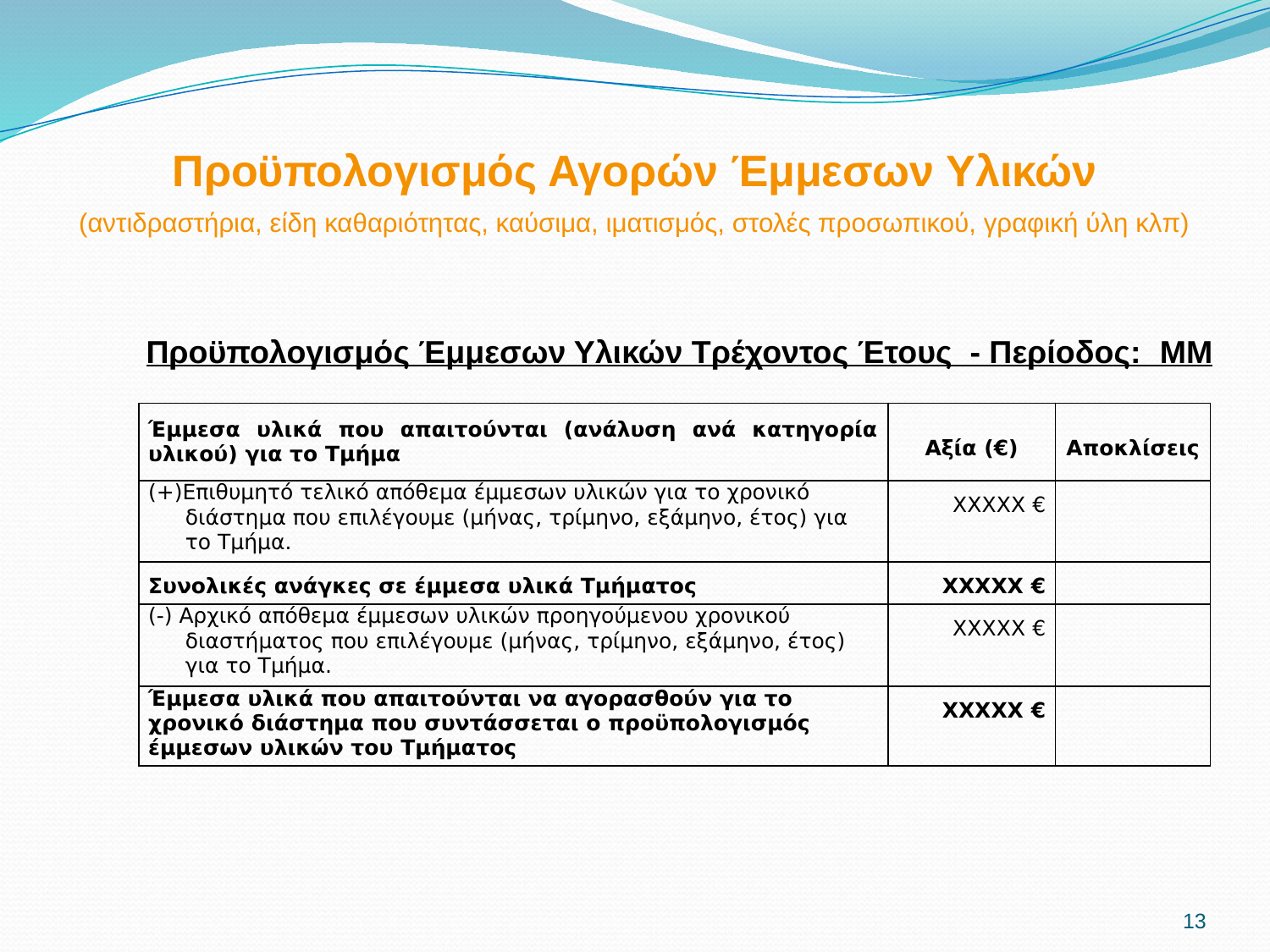

Προϋπολογισμός Αγορών Έμμεσων Υλικών

(αντιδραστήρια, είδη καθαριότητας, καύσιμα, ιματισμός, στολές προσωπικού, γραφική ύλη κλπ)
Προϋπολογισμός Έμμεσων Υλικών Τρέχοντος Έτους  - Περίοδος:  MM
| Έμμεσα υλικά που απαιτούνται (ανάλυση ανά κατηγορία υλικού) για το Τμήμα | Αξία (€) | Αποκλίσεις |
| --- | --- | --- |
| (+)Επιθυμητό τελικό απόθεμα έμμεσων υλικών για το χρονικό διάστημα που επιλέγουμε (μήνας, τρίμηνο, εξάμηνο, έτος) για το Τμήμα. | ΧΧΧΧΧ € |  |
| Συνολικές ανάγκες σε έμμεσα υλικά Τμήματος | ΧΧΧΧΧ € |  |
| (-) Αρχικό απόθεμα έμμεσων υλικών προηγούμενου χρονικού διαστήματος που επιλέγουμε (μήνας, τρίμηνο, εξάμηνο, έτος) για το Τμήμα. | ΧΧΧΧΧ € |  |
| Έμμεσα υλικά που απαιτούνται να αγορασθούν για το χρονικό διάστημα που συντάσσεται ο προϋπολογισμός έμμεσων υλικών του Τμήματος | ΧΧΧΧΧ € |  |
13